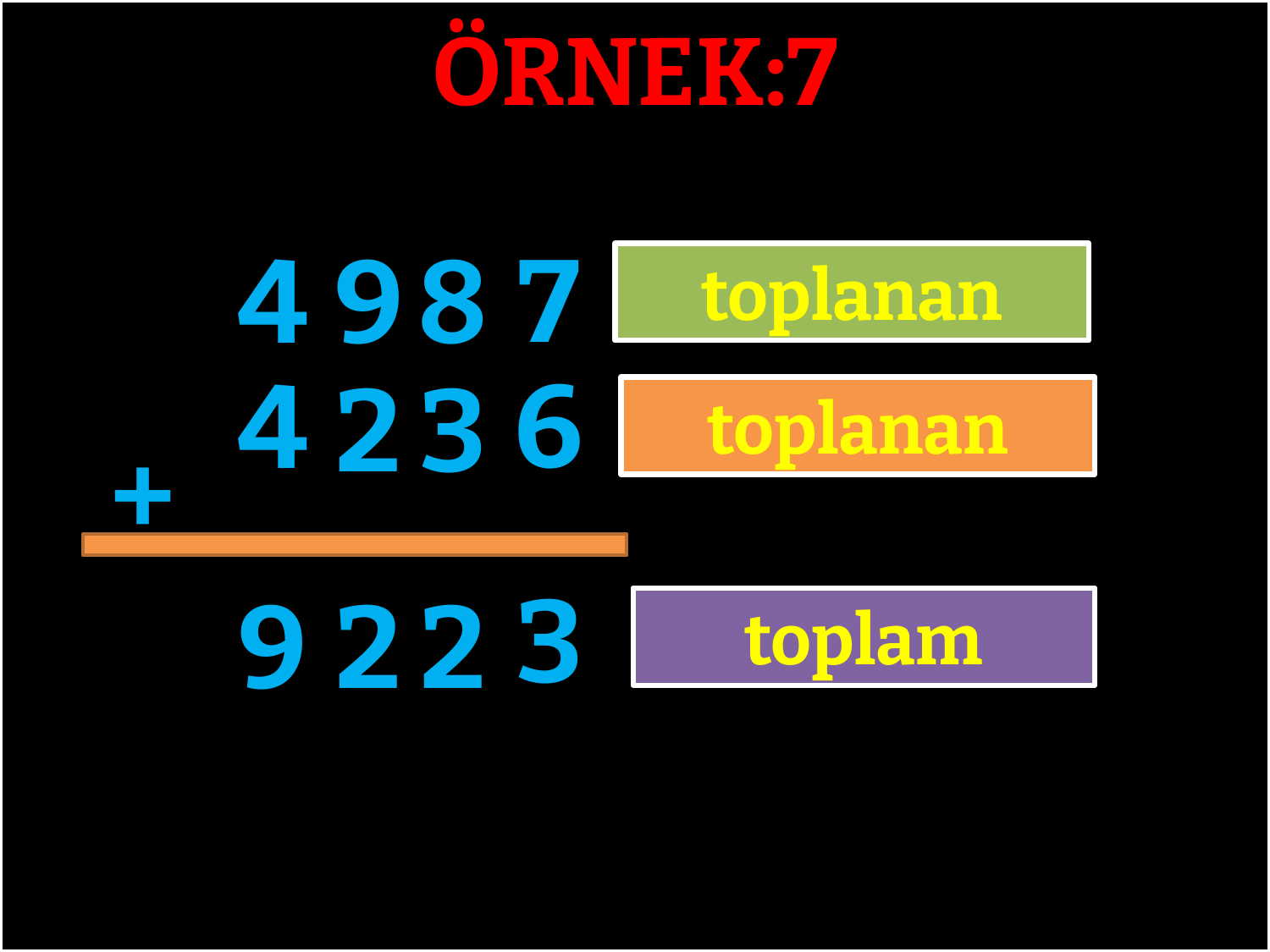

ÖRNEK:7
7
4
9
8
toplanan
#
6
4
2
3
toplanan
+

3
9
2
2
toplam